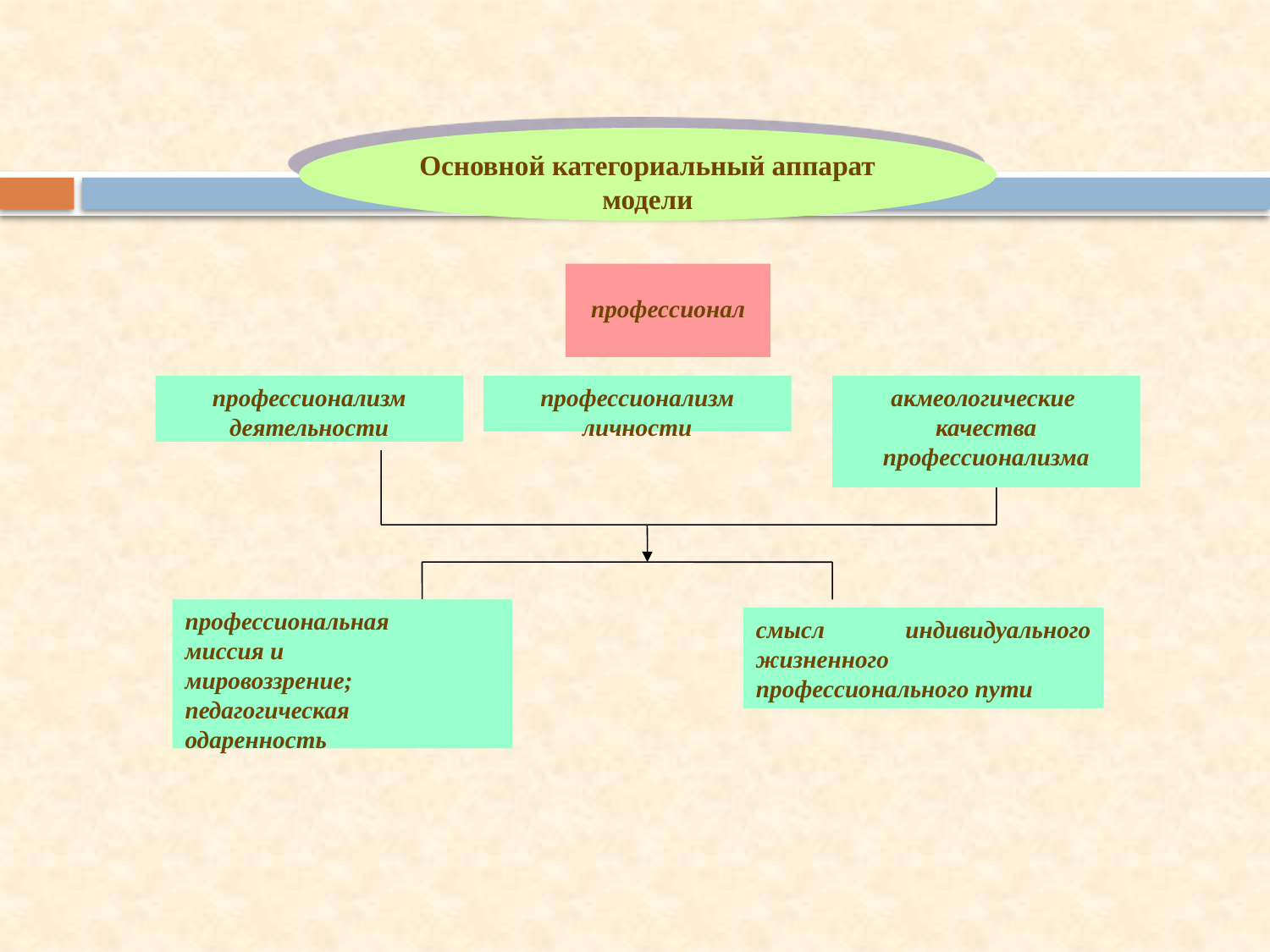

Основной категориальный аппарат модели

профессионал
профессионализм деятельности
профессионализм личности

акмеологические  качества профессионализма

профессиональная
миссия и
мировоззрение;
педагогическая
одаренность

смысл индивидуального жизненного профессионального пути